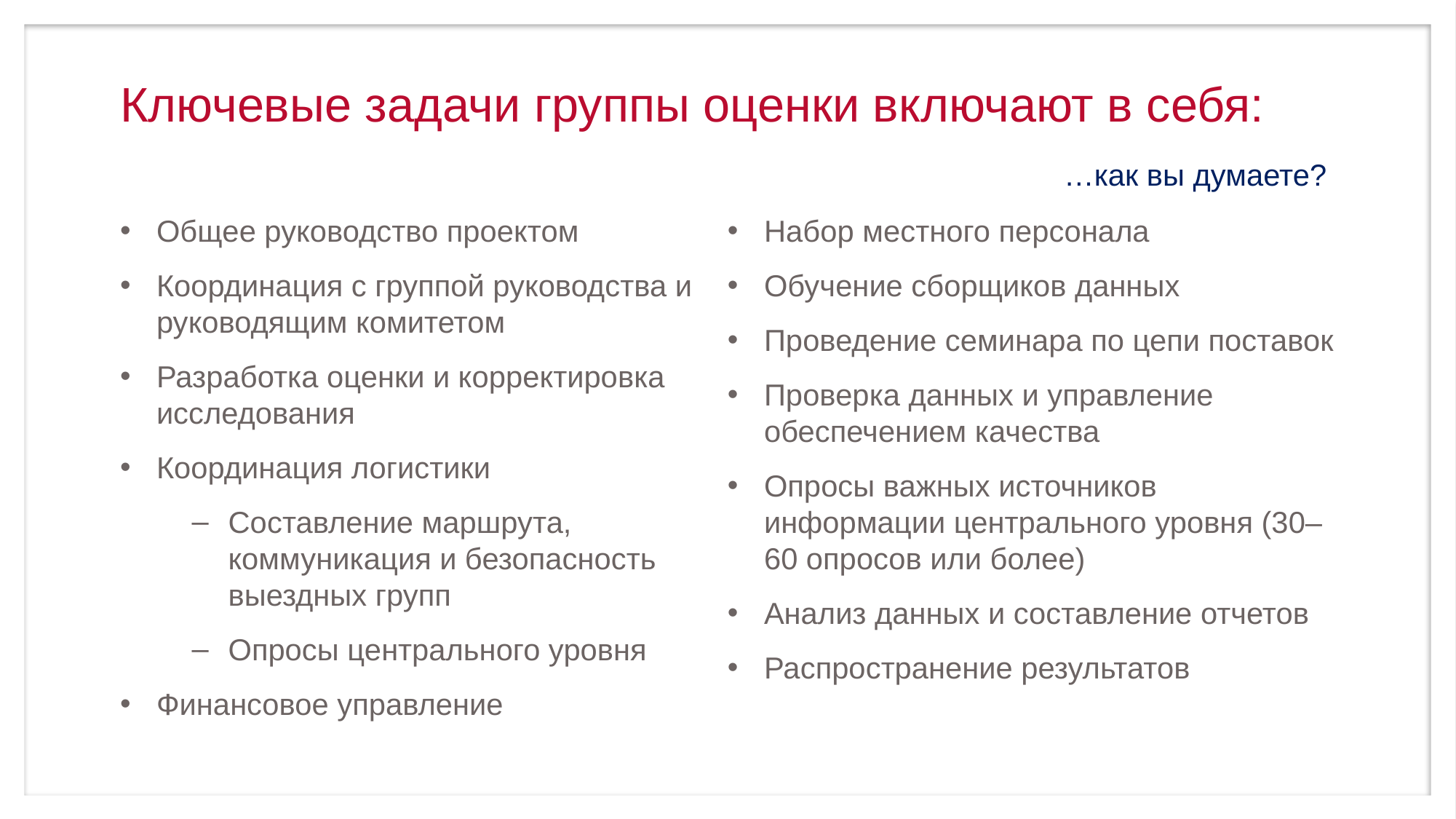

# Ключевые задачи группы оценки включают в себя:
…как вы думаете?
Общее руководство проектом
Координация с группой руководства и руководящим комитетом
Разработка оценки и корректировка исследования
Координация логистики
Составление маршрута, коммуникация и безопасность выездных групп
Опросы центрального уровня
Финансовое управление
Набор местного персонала
Обучение сборщиков данных
Проведение семинара по цепи поставок
Проверка данных и управление обеспечением качества
Опросы важных источников информации центрального уровня (30–60 опросов или более)
Анализ данных и составление отчетов
Распространение результатов